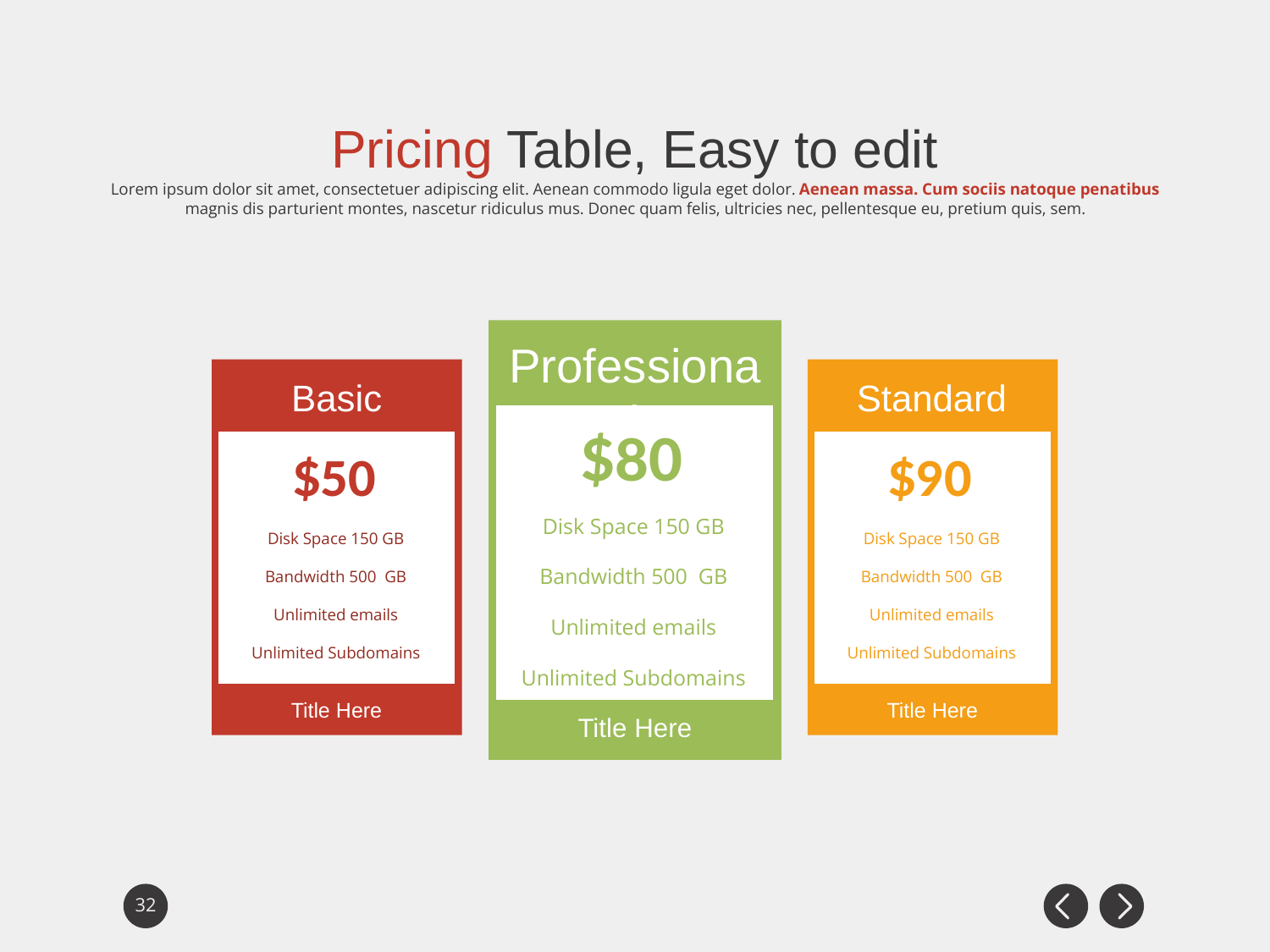

Pricing Table, Easy to edit
Lorem ipsum dolor sit amet, consectetuer adipiscing elit. Aenean commodo ligula eget dolor. Aenean massa. Cum sociis natoque penatibus magnis dis parturient montes, nascetur ridiculus mus. Donec quam felis, ultricies nec, pellentesque eu, pretium quis, sem.
Professional
Basic
Standard

$80

$50
$90
Disk Space 150 GB
Bandwidth 500  GB
Unlimited emails
Unlimited Subdomains
Disk Space 150 GB
Bandwidth 500  GB
Unlimited emails
Unlimited Subdomains
Disk Space 150 GB
Bandwidth 500  GB
Unlimited emails
Unlimited Subdomains
Title Here
Title Here
Title Here